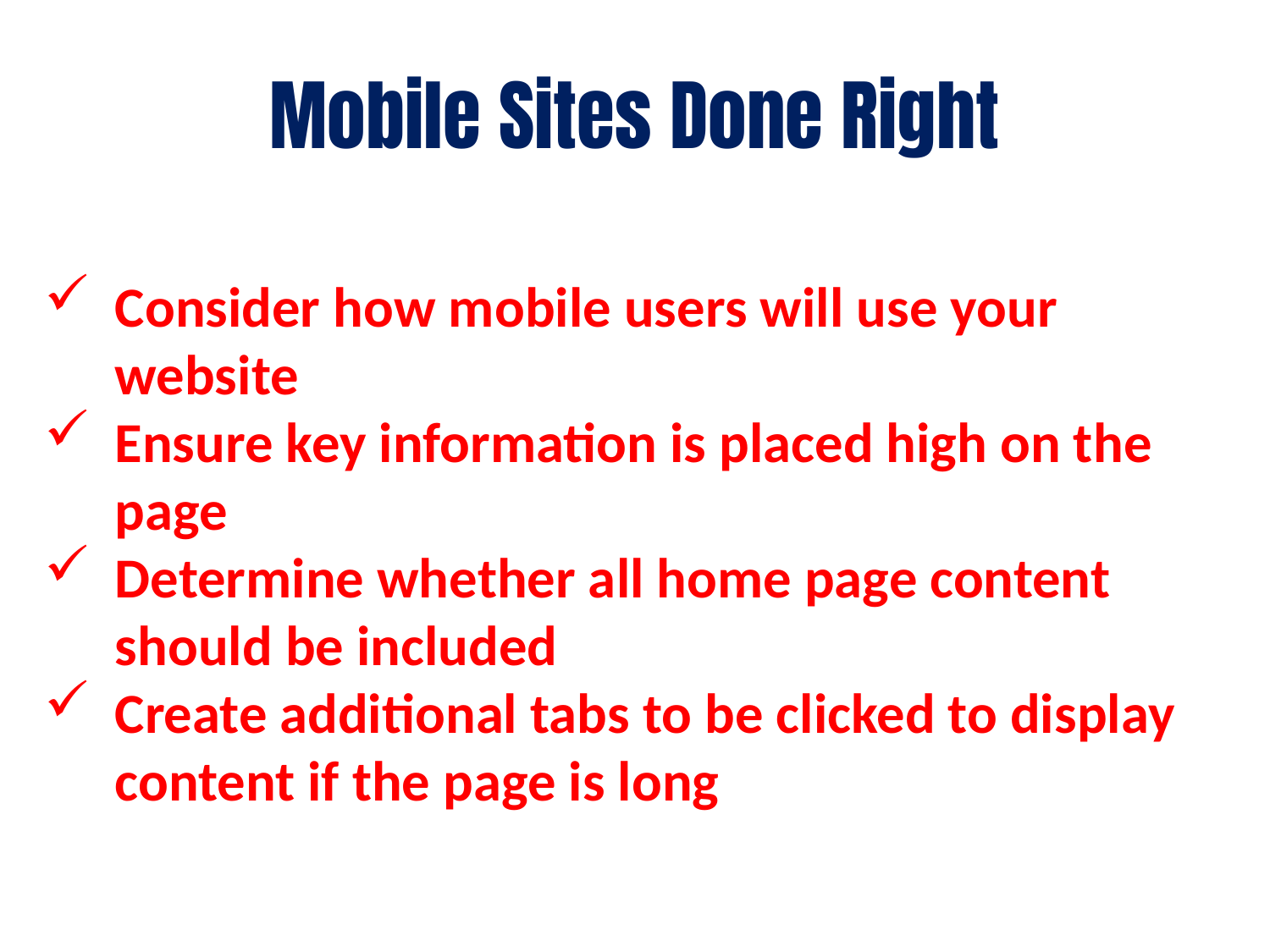

# Mobile Sites Done Right
Consider how mobile users will use your website
Ensure key information is placed high on the page
Determine whether all home page content should be included
Create additional tabs to be clicked to display content if the page is long